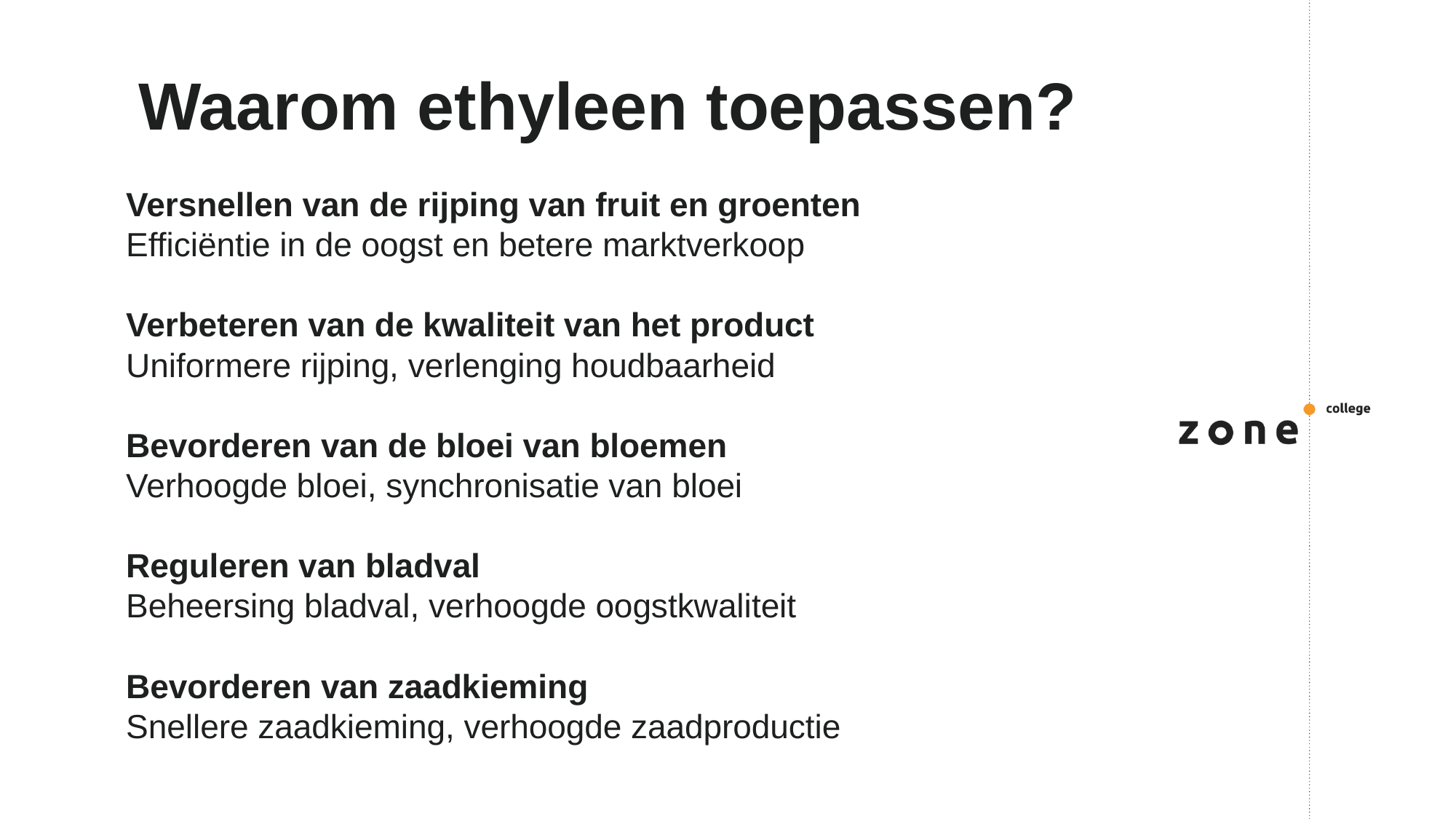

# Waarom ethyleen toepassen?
Versnellen van de rijping van fruit en groenten
Efficiëntie in de oogst en betere marktverkoop

Verbeteren van de kwaliteit van het product
Uniformere rijping, verlenging houdbaarheid

Bevorderen van de bloei van bloemen
Verhoogde bloei, synchronisatie van bloei

Reguleren van bladval
Beheersing bladval, verhoogde oogstkwaliteit

Bevorderen van zaadkieming
Snellere zaadkieming, verhoogde zaadproductie